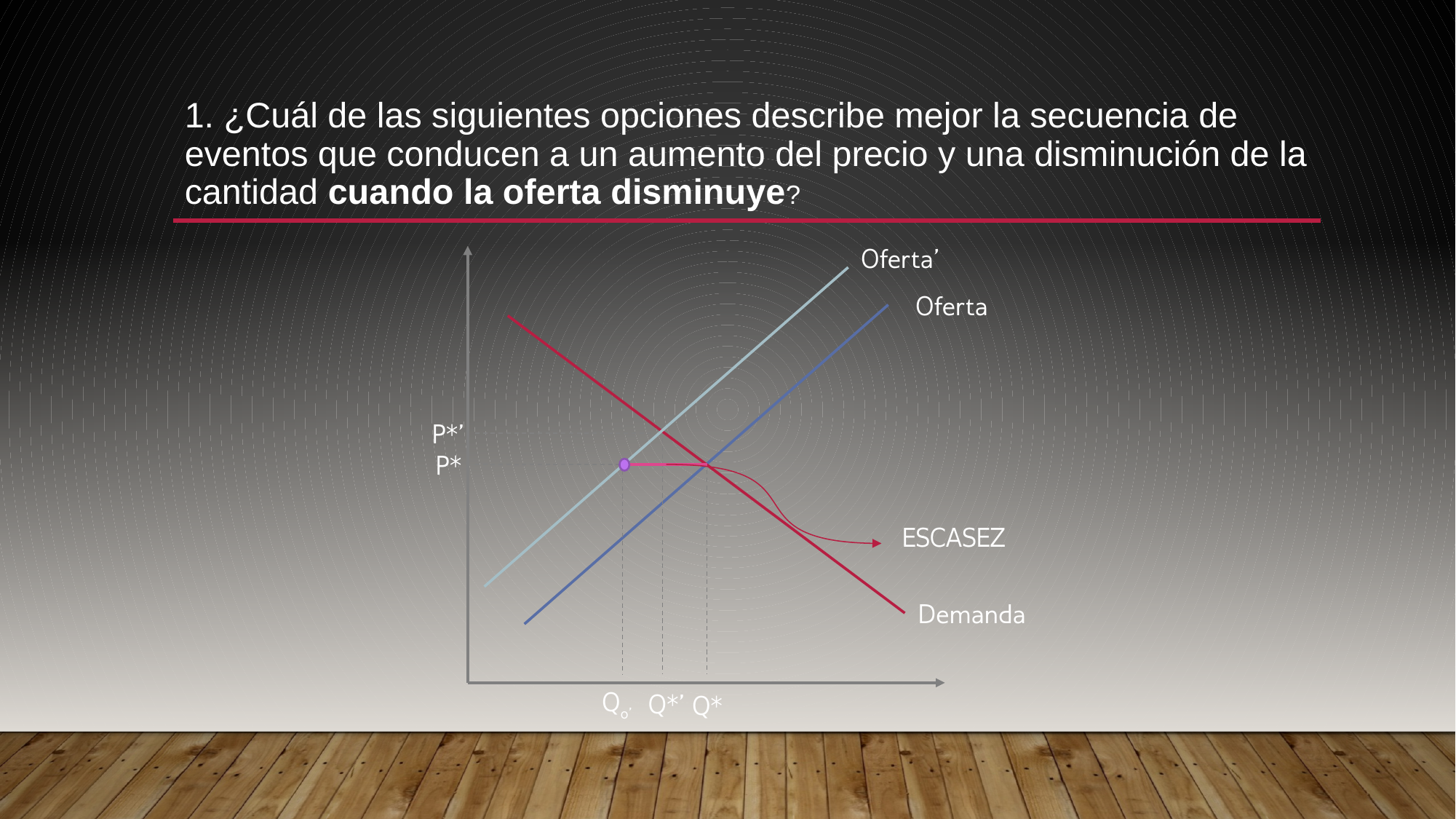

# 1. ¿Cuál de las siguientes opciones describe mejor la secuencia de eventos que conducen a un aumento del precio y una disminución de la cantidad cuando la oferta disminuye?
Oferta’
Oferta
P*’
P*

ESCASEZ
Demanda
Qo’
Q*’
Q*